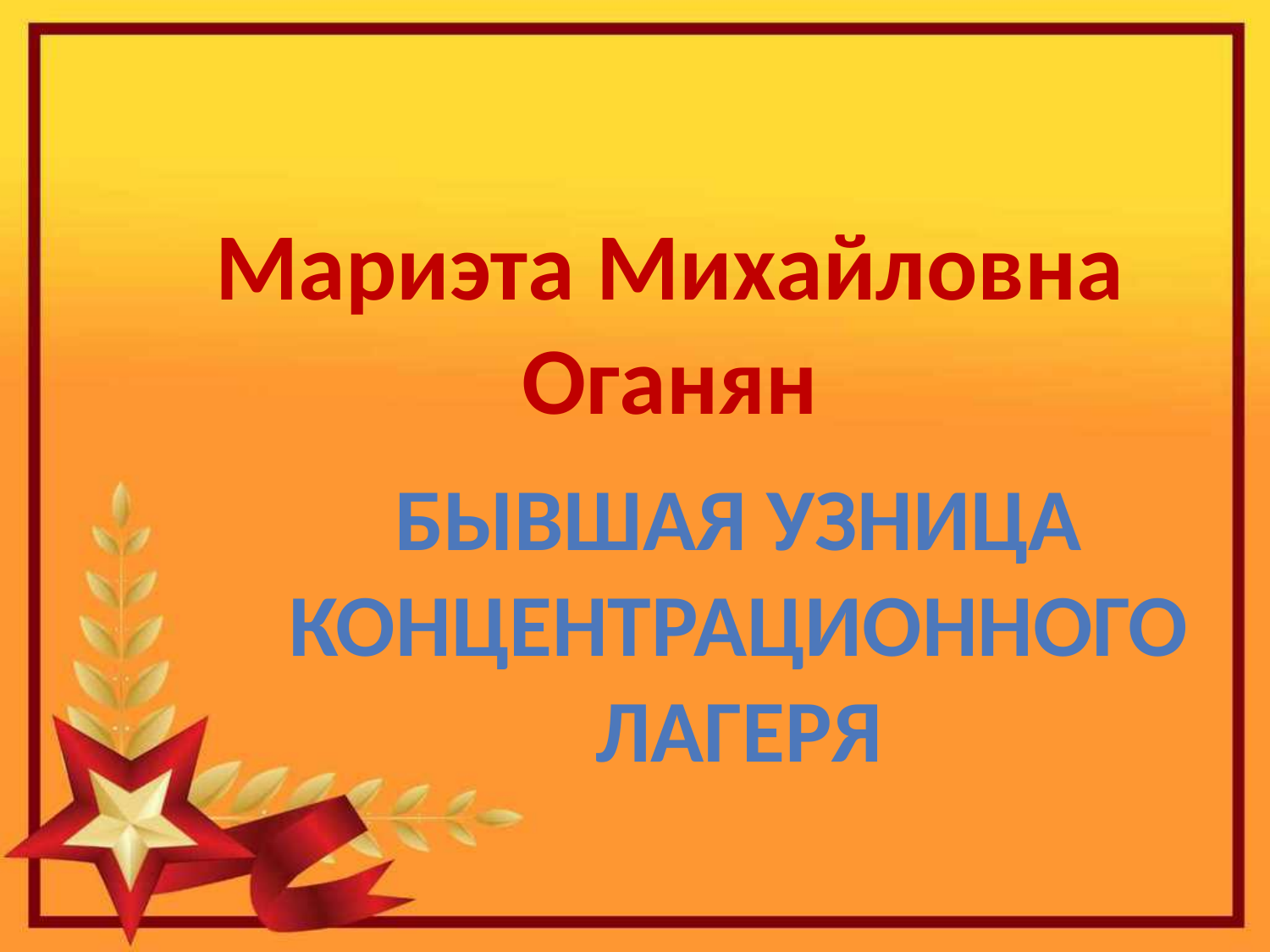

Мариэта Михайловна
Оганян
бывшая узница концентрационного лагеря